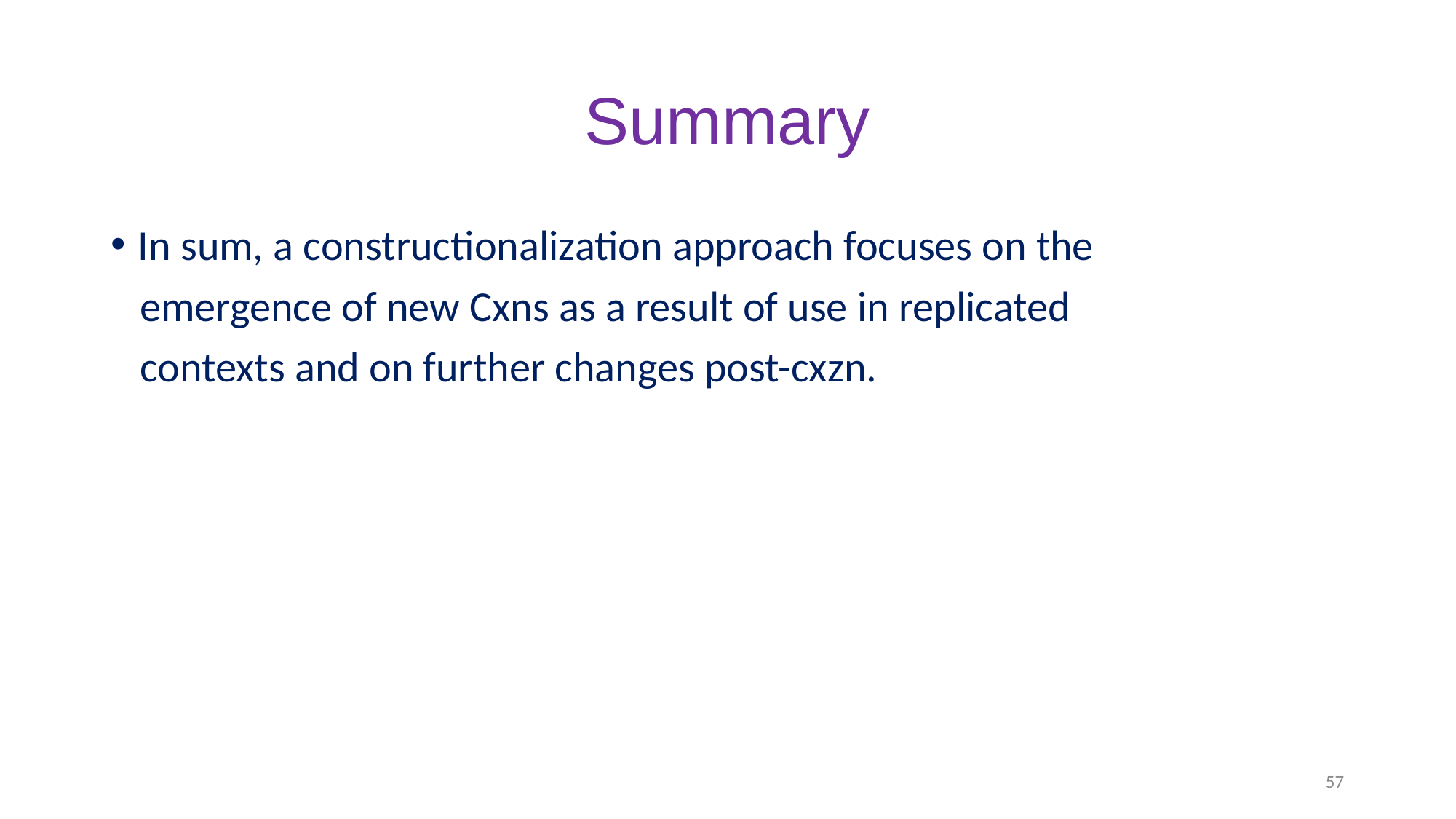

# Summary
In sum, a constructionalization approach focuses on the
   emergence of new Cxns as a result of use in replicated
   contexts and on further changes post-cxzn.
57